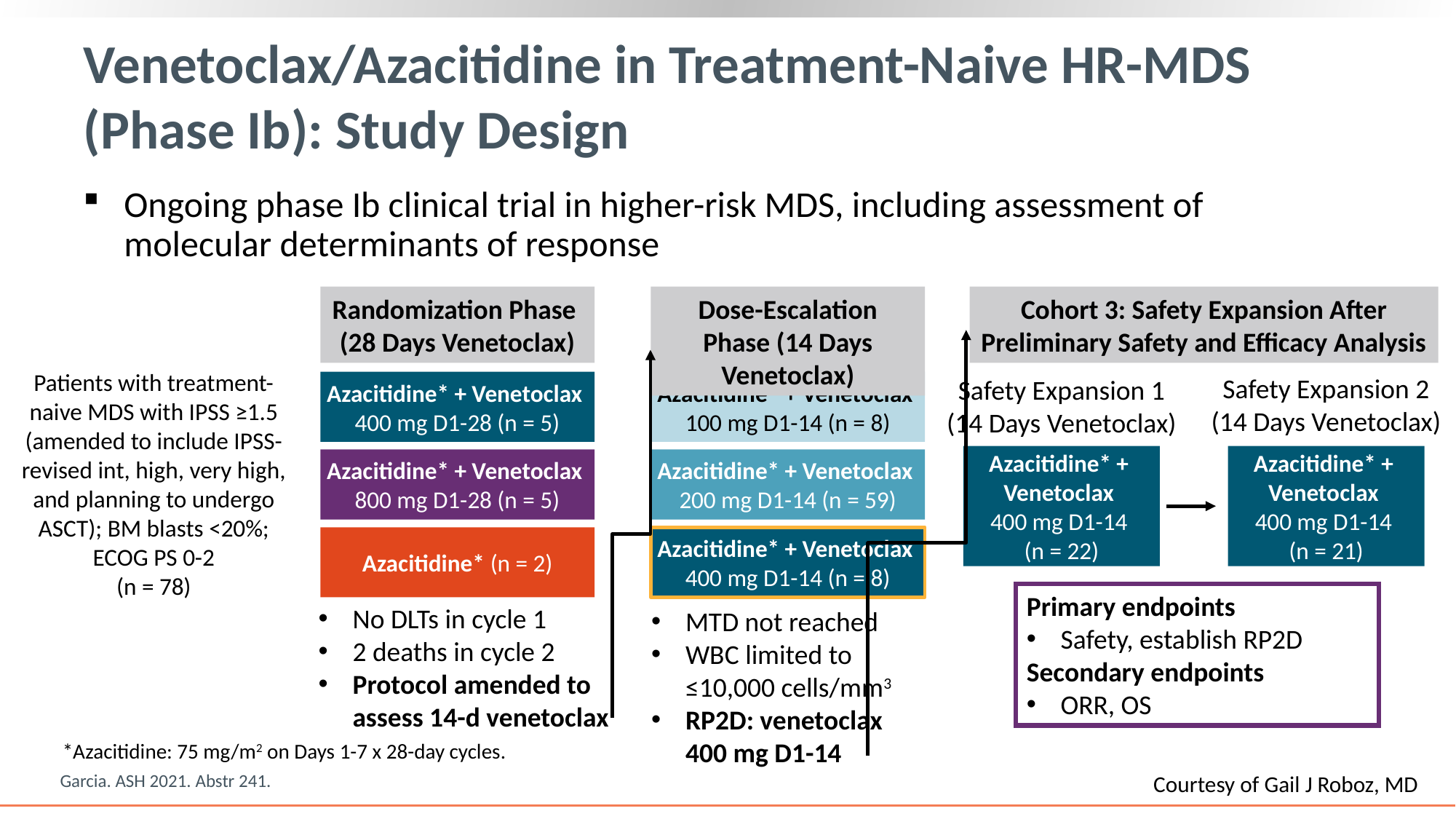

# Venetoclax/Azacitidine in Treatment-Naive HR-MDS (Phase Ib): Study Design
Ongoing phase Ib clinical trial in higher-risk MDS, including assessment of molecular determinants of response

Randomization Phase
(28 Days Venetoclax)
Dose-Escalation Phase (14 Days Venetoclax)
Cohort 3: Safety Expansion After Preliminary Safety and Efficacy Analysis
Patients with treatment-naive MDS with IPSS ≥1.5 (amended to include IPSS-revised int, high, very high, and planning to undergo ASCT); BM blasts <20%; ECOG PS 0-2
(n = 78)
Safety Expansion 2
(14 Days Venetoclax)
Safety Expansion 1
(14 Days Venetoclax)
Azacitidine* + Venetoclax
400 mg D1-28 (n = 5)
Azacitidine* + Venetoclax
100 mg D1-14 (n = 8)
Azacitidine* +
Venetoclax
400 mg D1-14
(n = 22)
Azacitidine* +
Venetoclax
400 mg D1-14
(n = 21)
Azacitidine* + Venetoclax
800 mg D1-28 (n = 5)
Azacitidine* + Venetoclax
200 mg D1-14 (n = 59)
Azacitidine* (n = 2)
Azacitidine* + Venetoclax
400 mg D1-14 (n = 8)
Primary endpoints
Safety, establish RP2D
Secondary endpoints
ORR, OS
No DLTs in cycle 1
2 deaths in cycle 2
Protocol amended to assess 14-d venetoclax
MTD not reached
WBC limited to ≤10,000 cells/mm3
RP2D: venetoclax 400 mg D1-14
*Azacitidine: 75 mg/m2 on Days 1-7 x 28-day cycles.
Garcia. ASH 2021. Abstr 241.
Courtesy of Gail J Roboz, MD